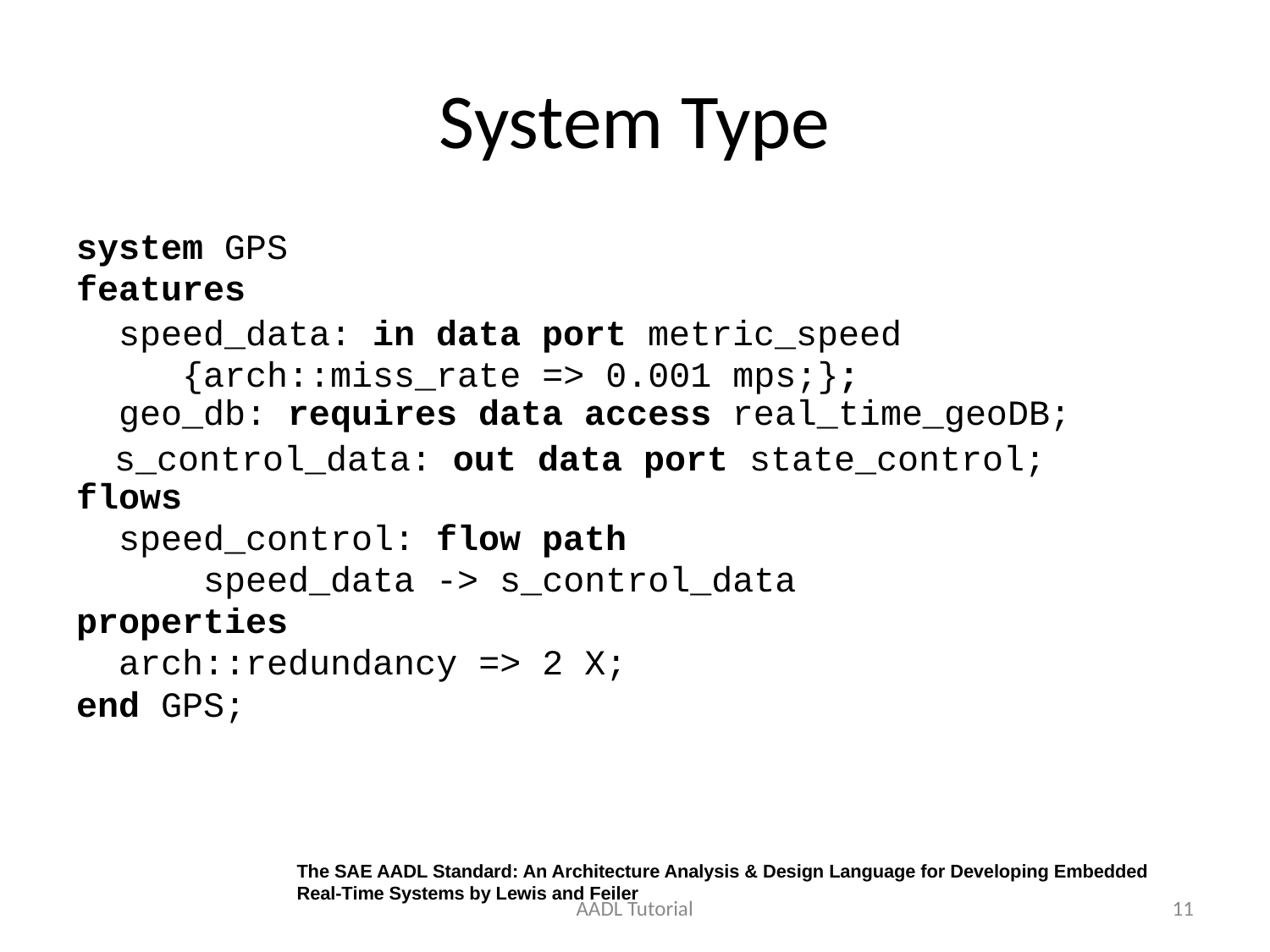

# System Type
system GPS
features
  speed_data: in data port metric_speed
     {arch::miss_rate => 0.001 mps;};
  geo_db: requires data access real_time_geoDB;
  s_control_data: out data port state_control;
flows
  speed_control: flow path
	speed_data -> s_control_data
properties
  arch::redundancy => 2 X;
end GPS;

The SAE AADL Standard: An Architecture Analysis & Design Language for Developing Embedded
Real-Time Systems by Lewis and Feiler
AADL Tutorial
11